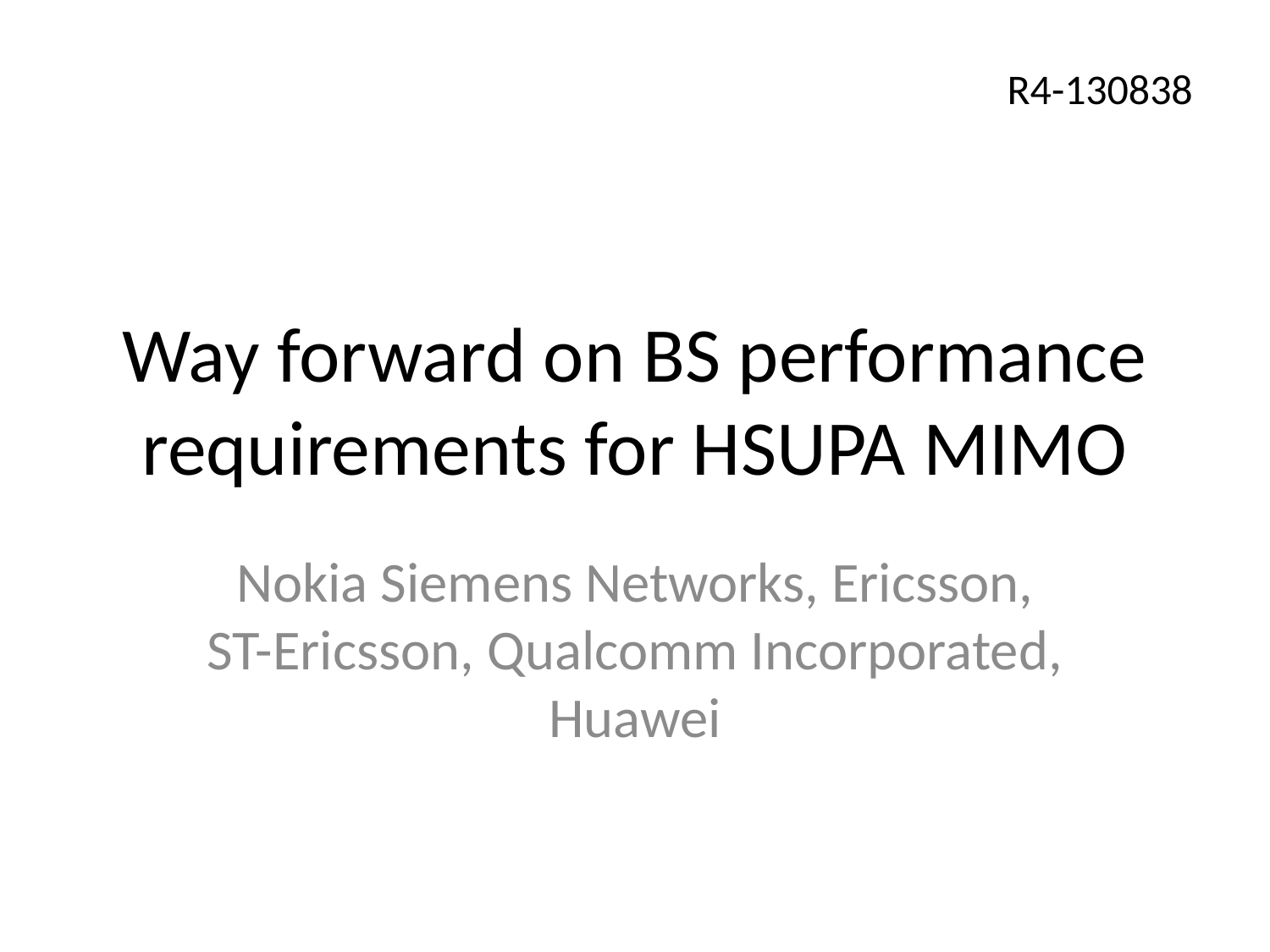

R4-130838
# Way forward on BS performance requirements for HSUPA MIMO
Nokia Siemens Networks, Ericsson, ST-Ericsson, Qualcomm Incorporated, Huawei